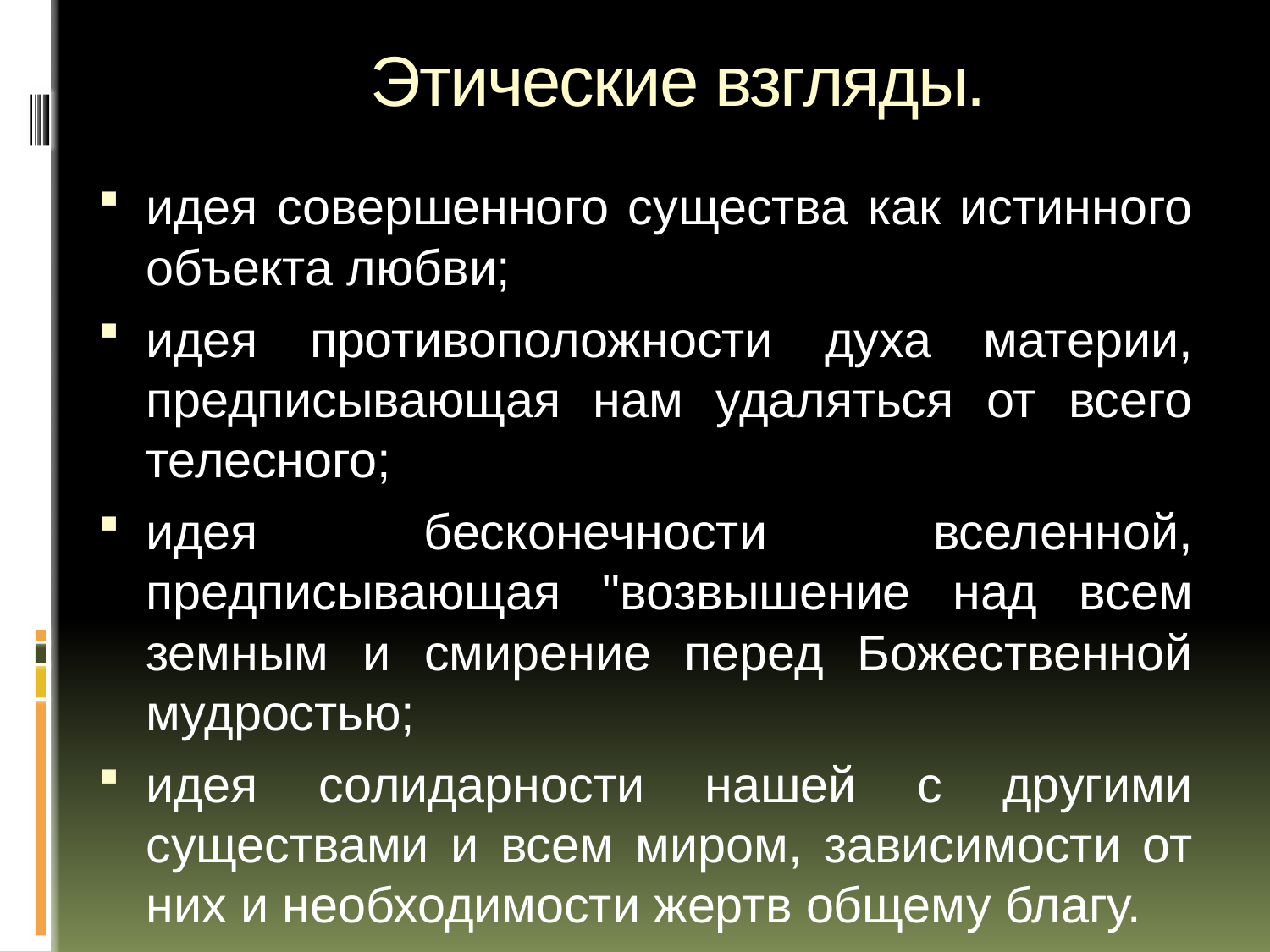

# Этические взгляды.
идея совершенного существа как истинного объекта любви;
идея противоположности духа материи, предписывающая нам удаляться от всего телесного;
идея бесконечности вселенной, предписывающая "возвышение над всем земным и смирение перед Божественной мудростью;
идея солидарности нашей с другими существами и всем миром, зависимости от них и необходимости жертв общему благу.